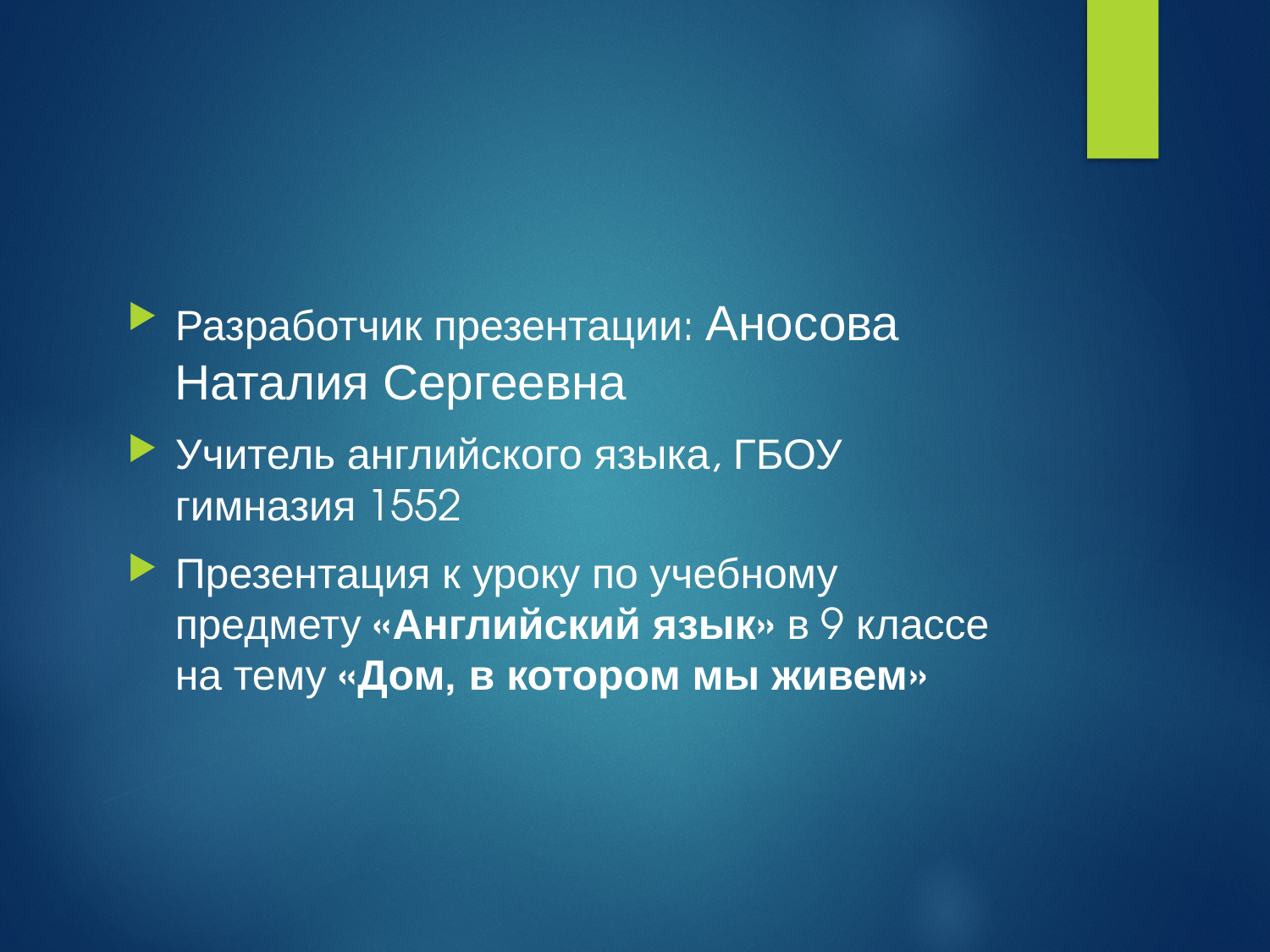

#
Разработчик презентации: Аносова Наталия Сергеевна
Учитель английского языка, ГБОУ гимназия 1552
Презентация к уроку по учебному предмету «Английский язык» в 9 классе на тему «Дом, в котором мы живем»